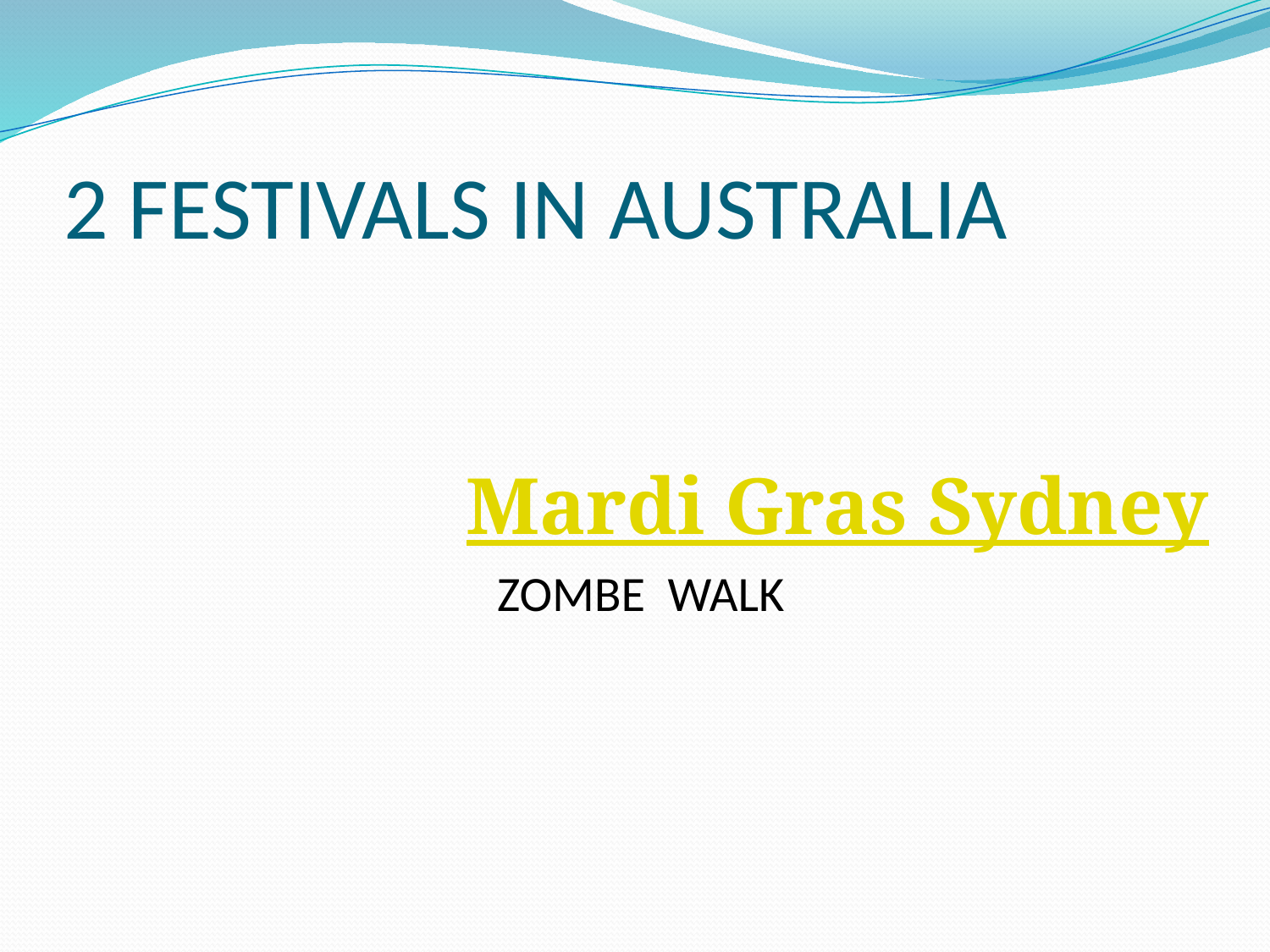

# 2 FESTIVALS IN AUSTRALIA

Mardi Gras Sydney
ZOMBE  WALK